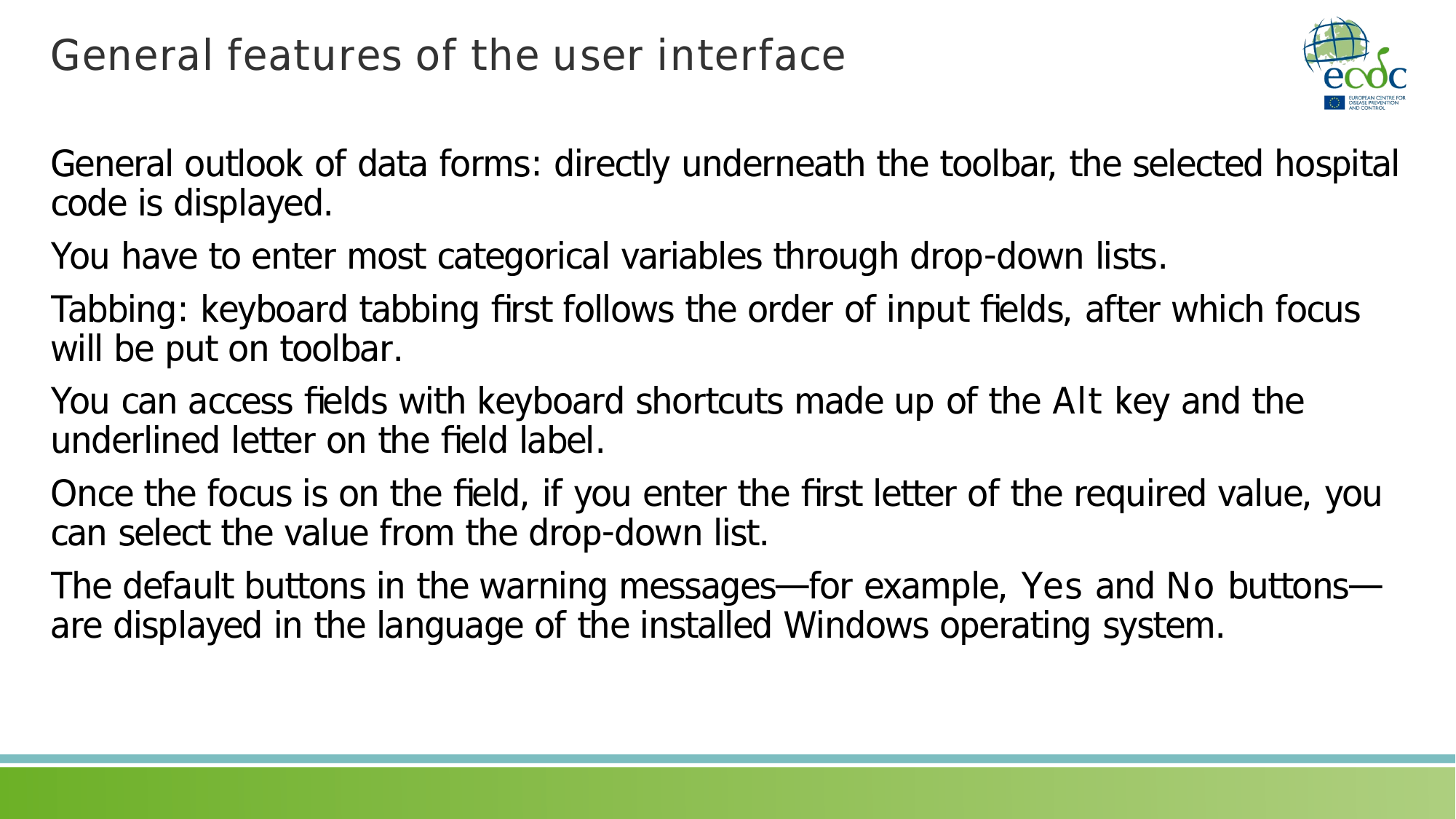

# General features of the user interface
General outlook of data forms: directly underneath the toolbar, the selected hospital code is displayed.
You have to enter most categorical variables through drop-down lists.
Tabbing: keyboard tabbing first follows the order of input fields, after which focus will be put on toolbar.
You can access fields with keyboard shortcuts made up of the Alt key and the underlined letter on the field label.
Once the focus is on the field, if you enter the first letter of the required value, you can select the value from the drop-down list.
The default buttons in the warning messages—for example, Yes and No buttons—are displayed in the language of the installed Windows operating system.